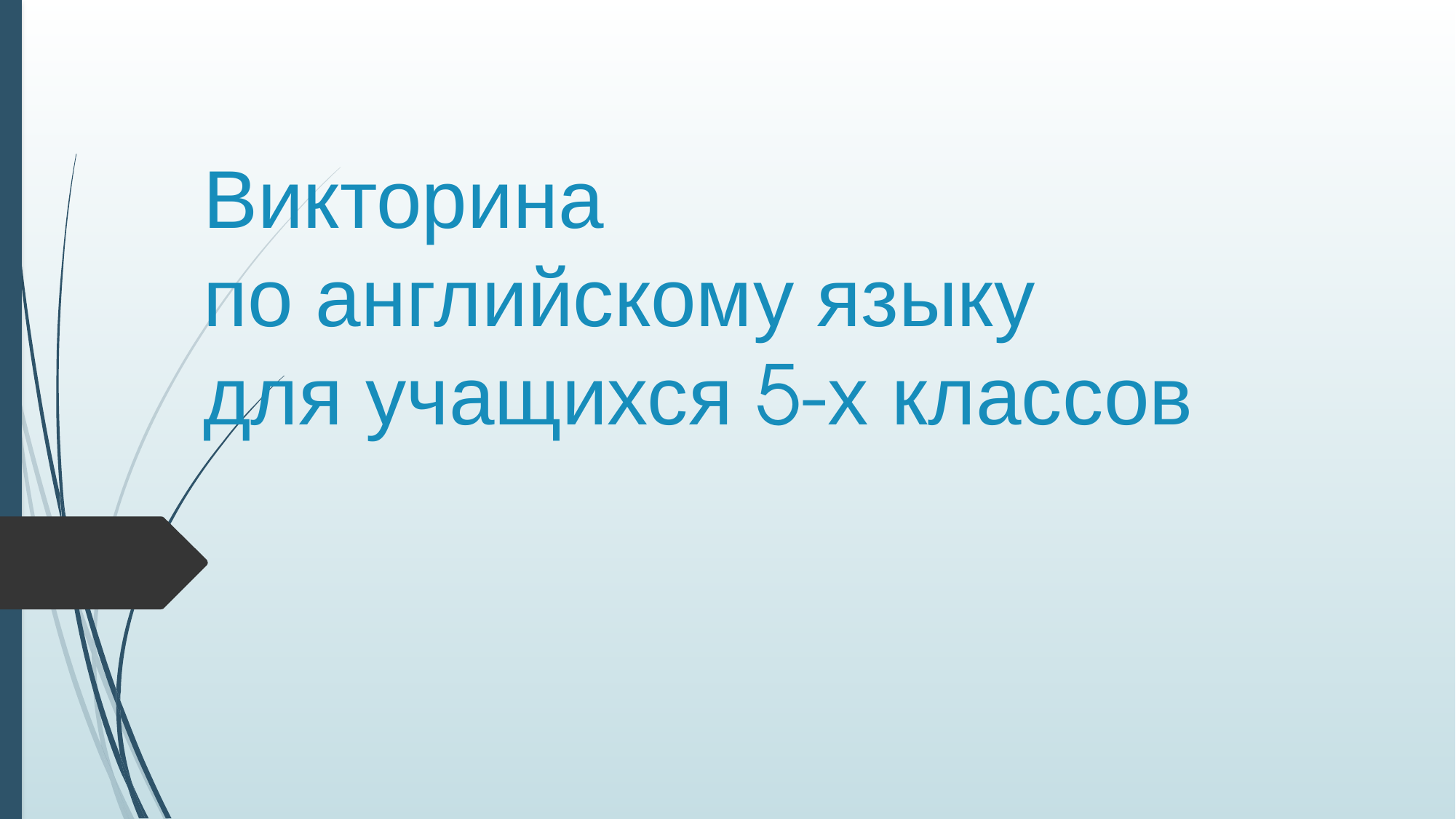

# Викторина по английскому языку для учащихся 5-х классов